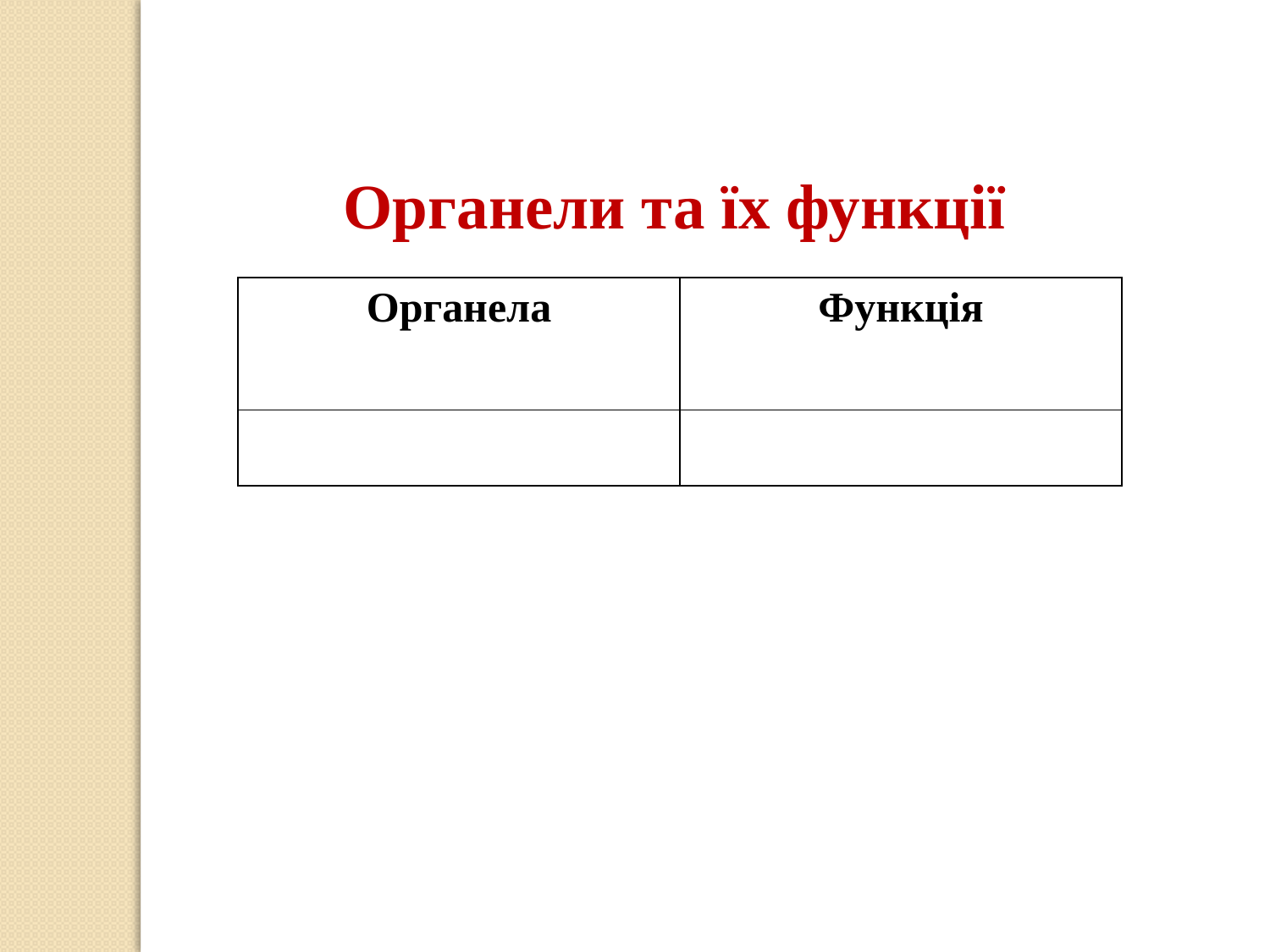

Органели та їх функції
| Органела | Функція |
| --- | --- |
|  |  |